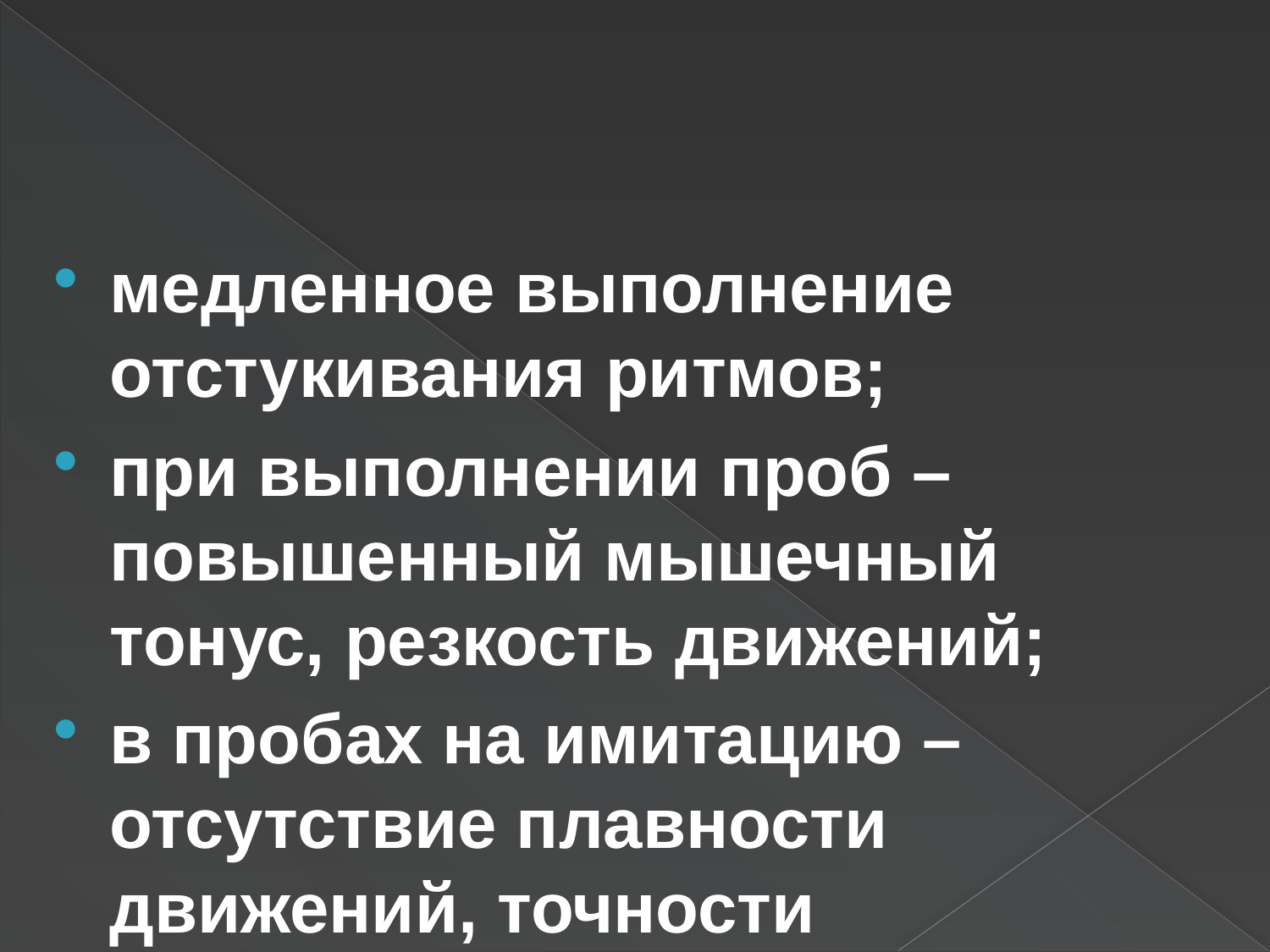

медленное выполнение отстукивания ритмов;
при выполнении проб – повышенный мышечный тонус, резкость движений;
в пробах на имитацию – отсутствие плавности движений, точности выполнения.